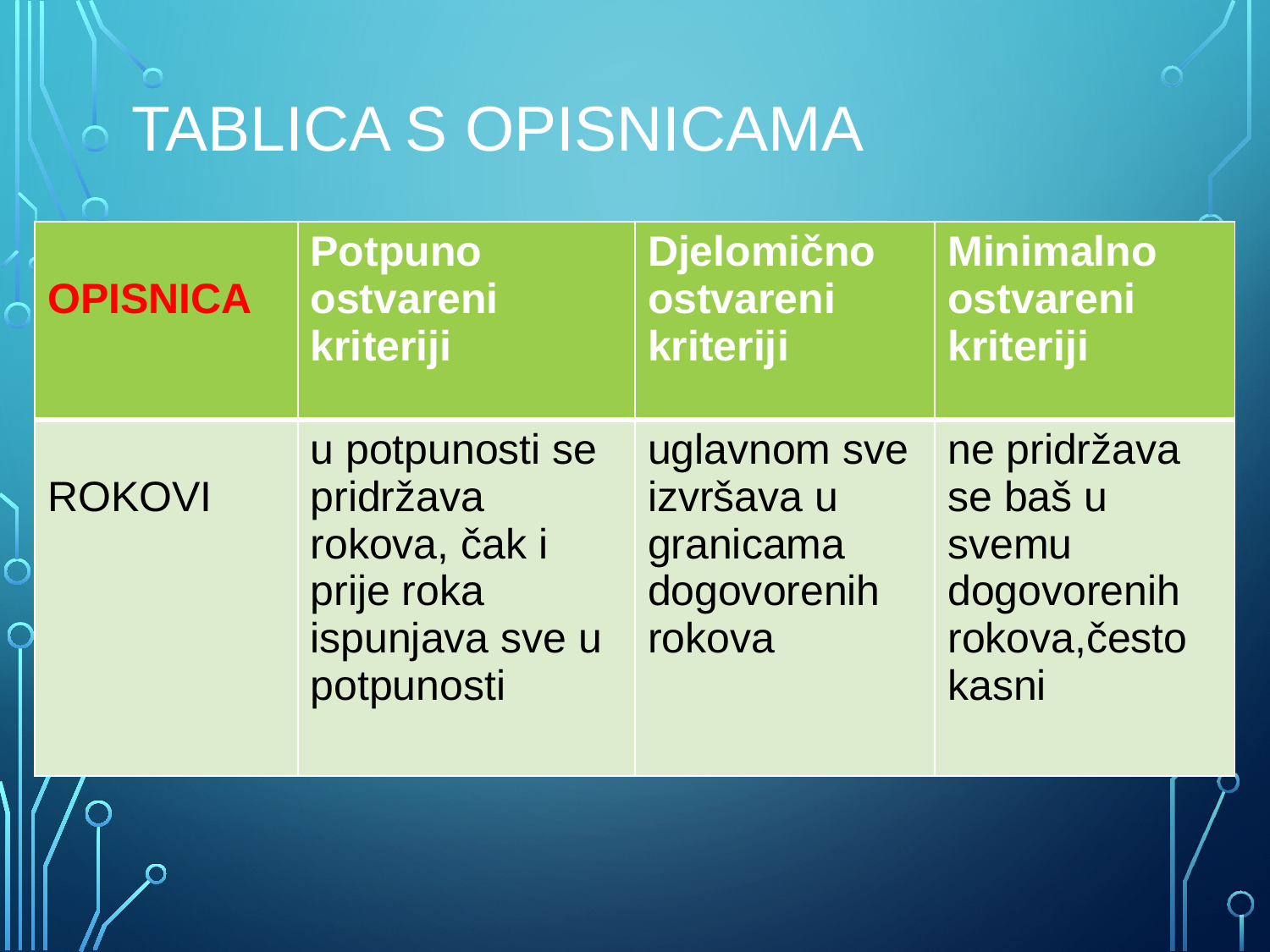

# Tablica s opisnicama
| OPISNICA | Potpuno ostvareni kriteriji | Djelomično ostvareni kriteriji | Minimalno ostvareni kriteriji |
| --- | --- | --- | --- |
| ROKOVI | u potpunosti se pridržava rokova, čak i prije roka ispunjava sve u potpunosti | uglavnom sve izvršava u granicama dogovorenih rokova | ne pridržava se baš u svemu dogovorenih rokova,često kasni |